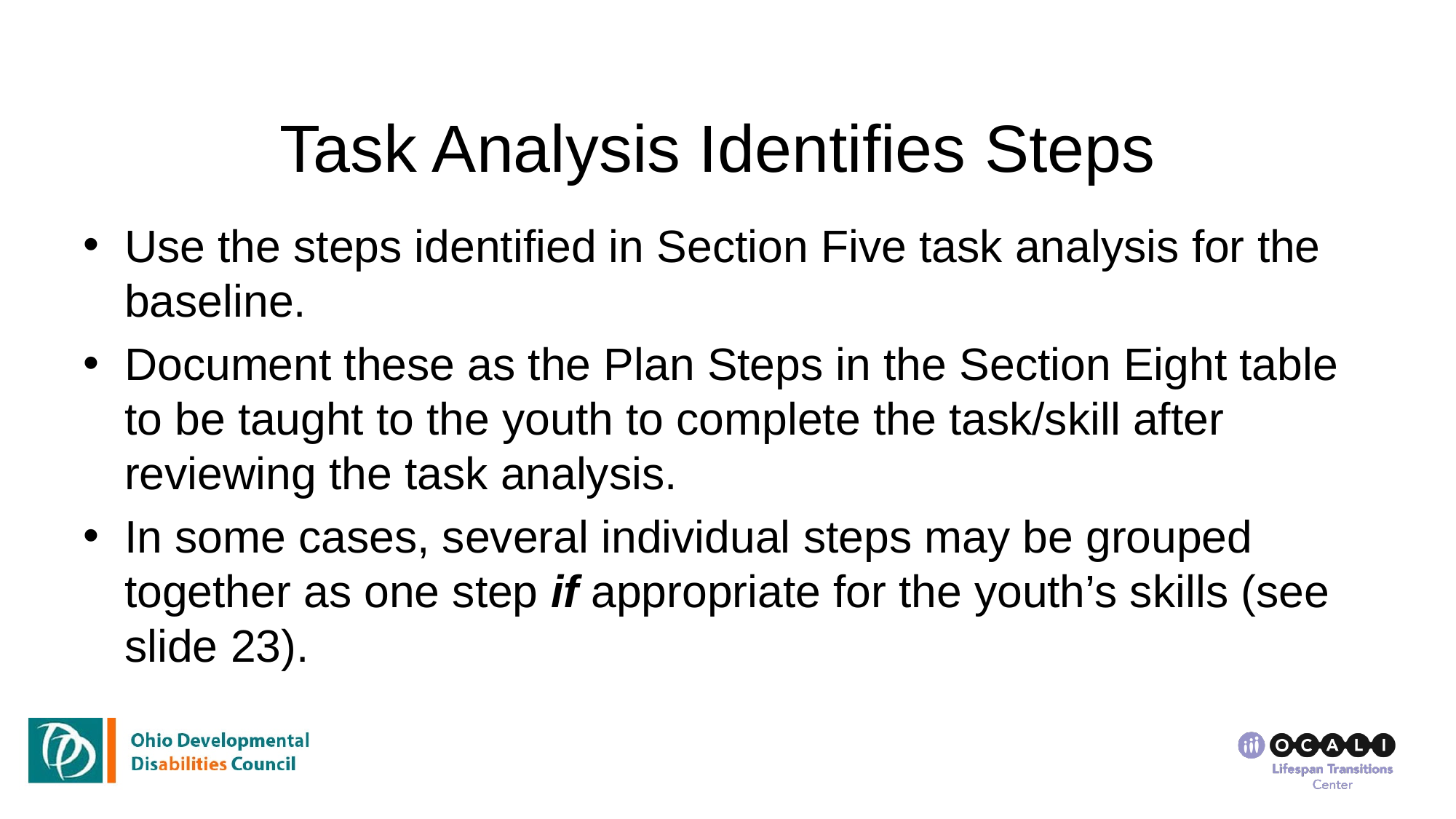

# Task Analysis Identifies Steps
Use the steps identified in Section Five task analysis for the baseline.
Document these as the Plan Steps in the Section Eight table to be taught to the youth to complete the task/skill after reviewing the task analysis.
In some cases, several individual steps may be grouped together as one step if appropriate for the youth’s skills (see slide 23).